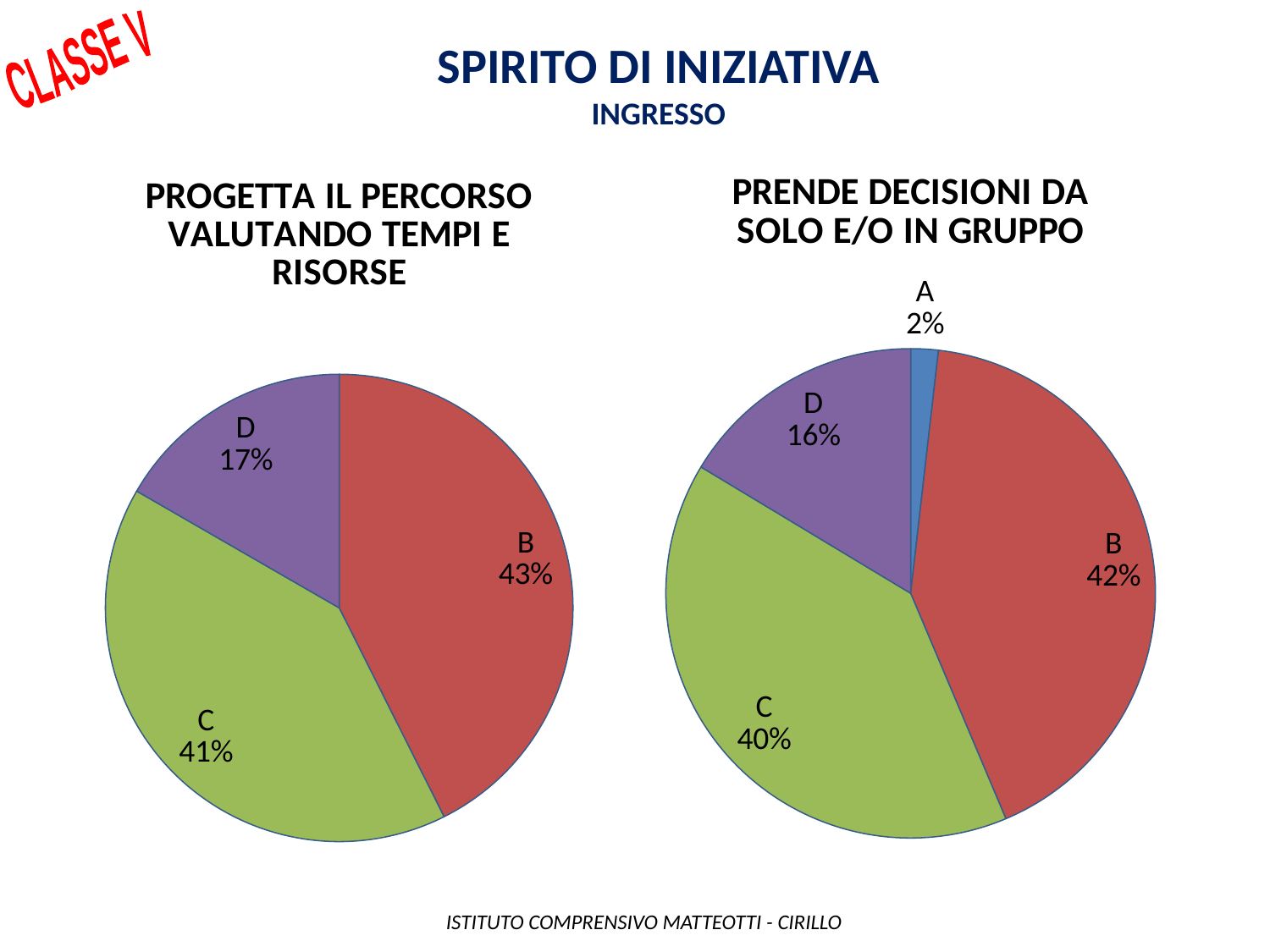

Spirito di iniziativa
INGRESSO
CLASSE V

### Chart: PRENDE DECISIONI DA SOLO E/O IN GRUPPO

| Category |  |
|---|---|
| A | 1.0 |
| B | 23.0 |
| C | 22.0 |
| D | 9.0 |

### Chart: PROGETTA IL PERCORSO VALUTANDO TEMPI E RISORSE

| Category |  |
|---|---|
| A | 0.0 |
| B | 23.0 |
| C | 22.0 |
| D | 9.0 |
 ISTITUTO COMPRENSIVO MATTEOTTI - CIRILLO